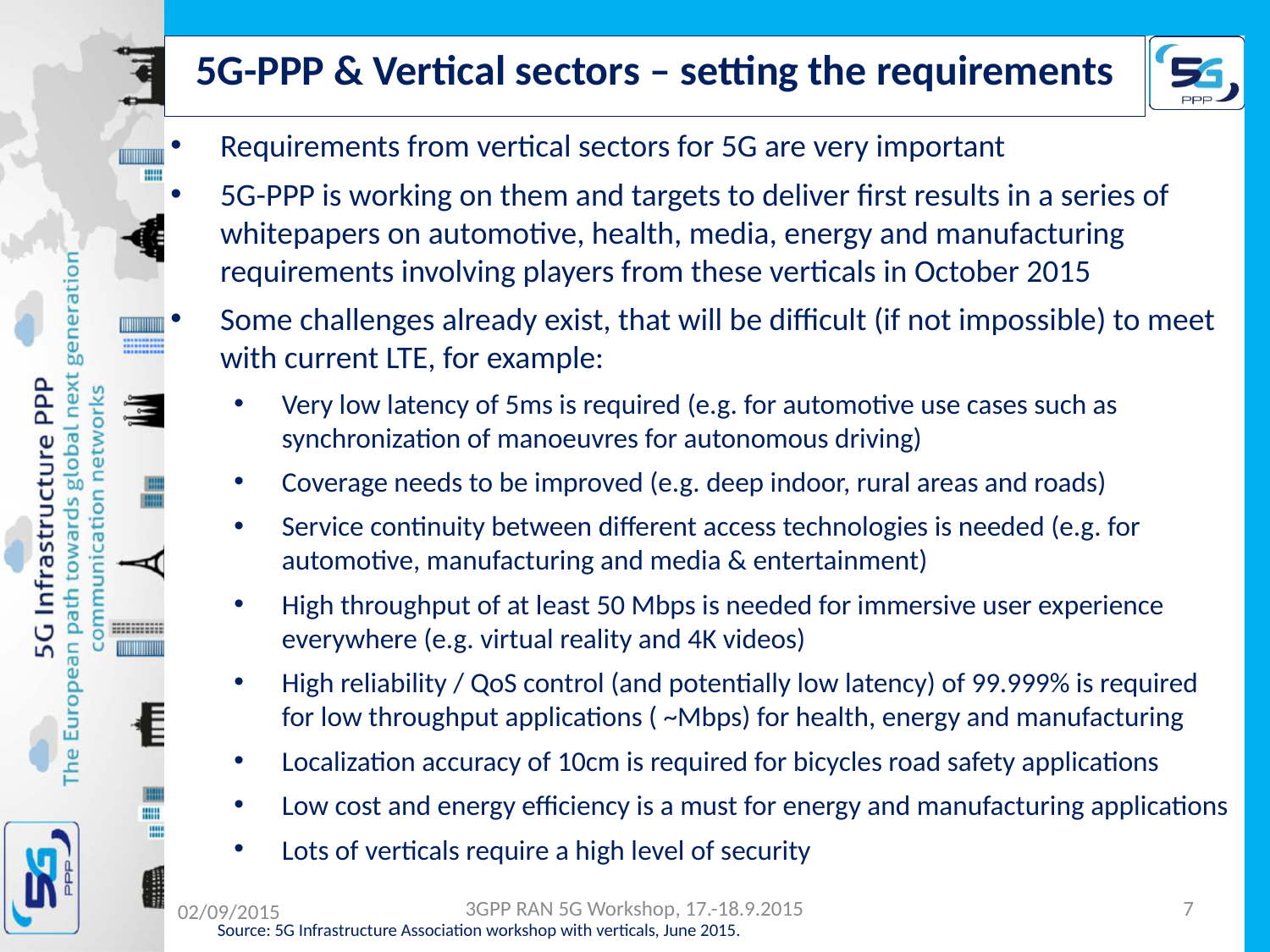

# 5G-PPP & Vertical sectors – setting the requirements
Requirements from vertical sectors for 5G are very important
5G-PPP is working on them and targets to deliver first results in a series of whitepapers on automotive, health, media, energy and manufacturing requirements involving players from these verticals in October 2015
Some challenges already exist, that will be difficult (if not impossible) to meet with current LTE, for example:
Very low latency of 5ms is required (e.g. for automotive use cases such as synchronization of manoeuvres for autonomous driving)
Coverage needs to be improved (e.g. deep indoor, rural areas and roads)
Service continuity between different access technologies is needed (e.g. for automotive, manufacturing and media & entertainment)
High throughput of at least 50 Mbps is needed for immersive user experience everywhere (e.g. virtual reality and 4K videos)
High reliability / QoS control (and potentially low latency) of 99.999% is required for low throughput applications ( ~Mbps) for health, energy and manufacturing
Localization accuracy of 10cm is required for bicycles road safety applications
Low cost and energy efficiency is a must for energy and manufacturing applications
Lots of verticals require a high level of security
3GPP RAN 5G Workshop, 17.-18.9.2015
7
02/09/2015
Source: 5G Infrastructure Association workshop with verticals, June 2015.